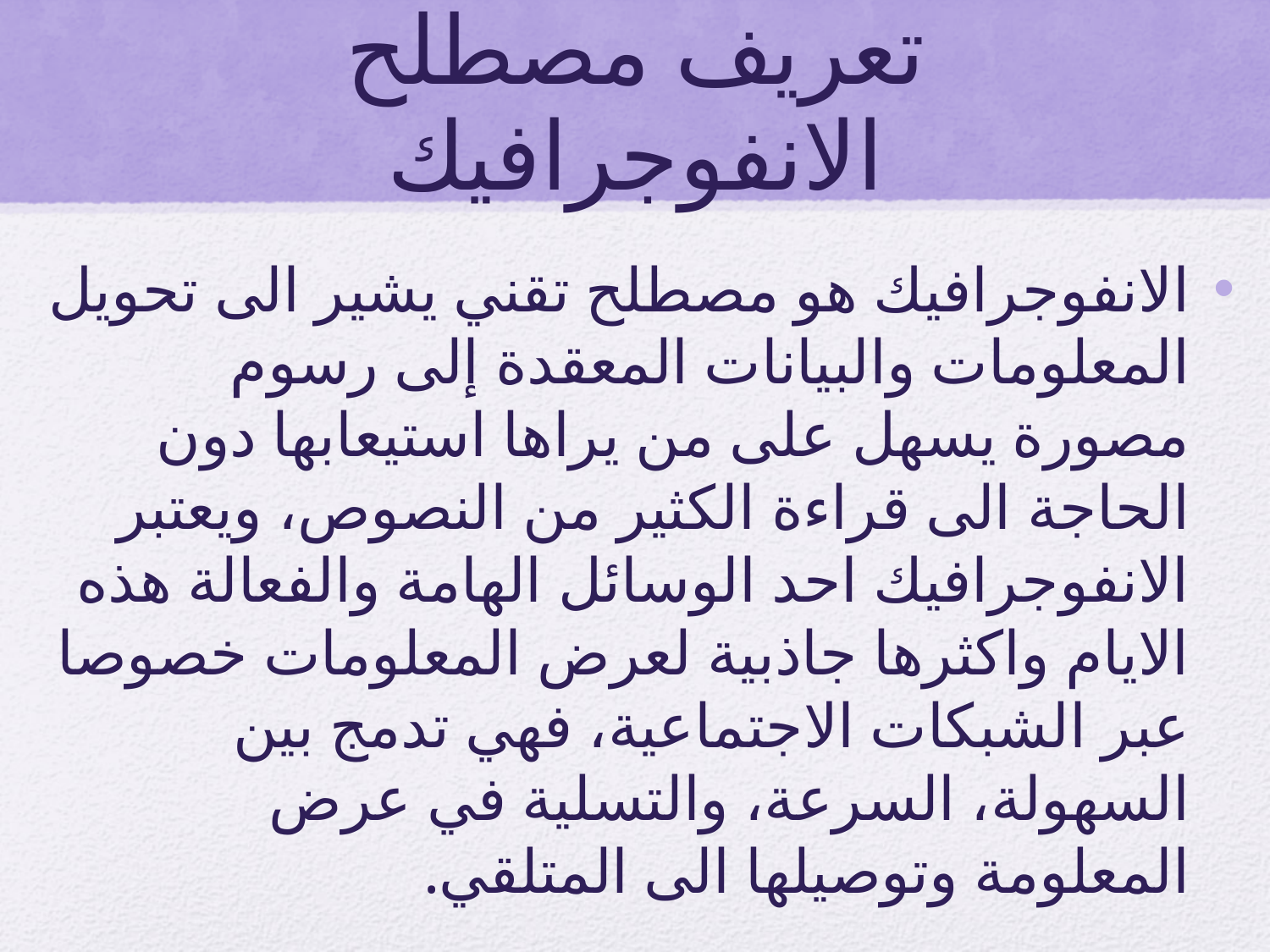

# تعريف مصطلح الانفوجرافيك
الانفوجرافيك هو مصطلح تقني يشير الى تحويل المعلومات والبيانات المعقدة إلى رسوم مصورة يسهل على من يراها استيعابها دون الحاجة الى قراءة الكثير من النصوص، ويعتبر الانفوجرافيك احد الوسائل الهامة والفعالة هذه الايام واكثرها جاذبية لعرض المعلومات خصوصا عبر الشبكات الاجتماعية، فهي تدمج بين السهولة، السرعة، والتسلية في عرض المعلومة وتوصيلها الى المتلقي.